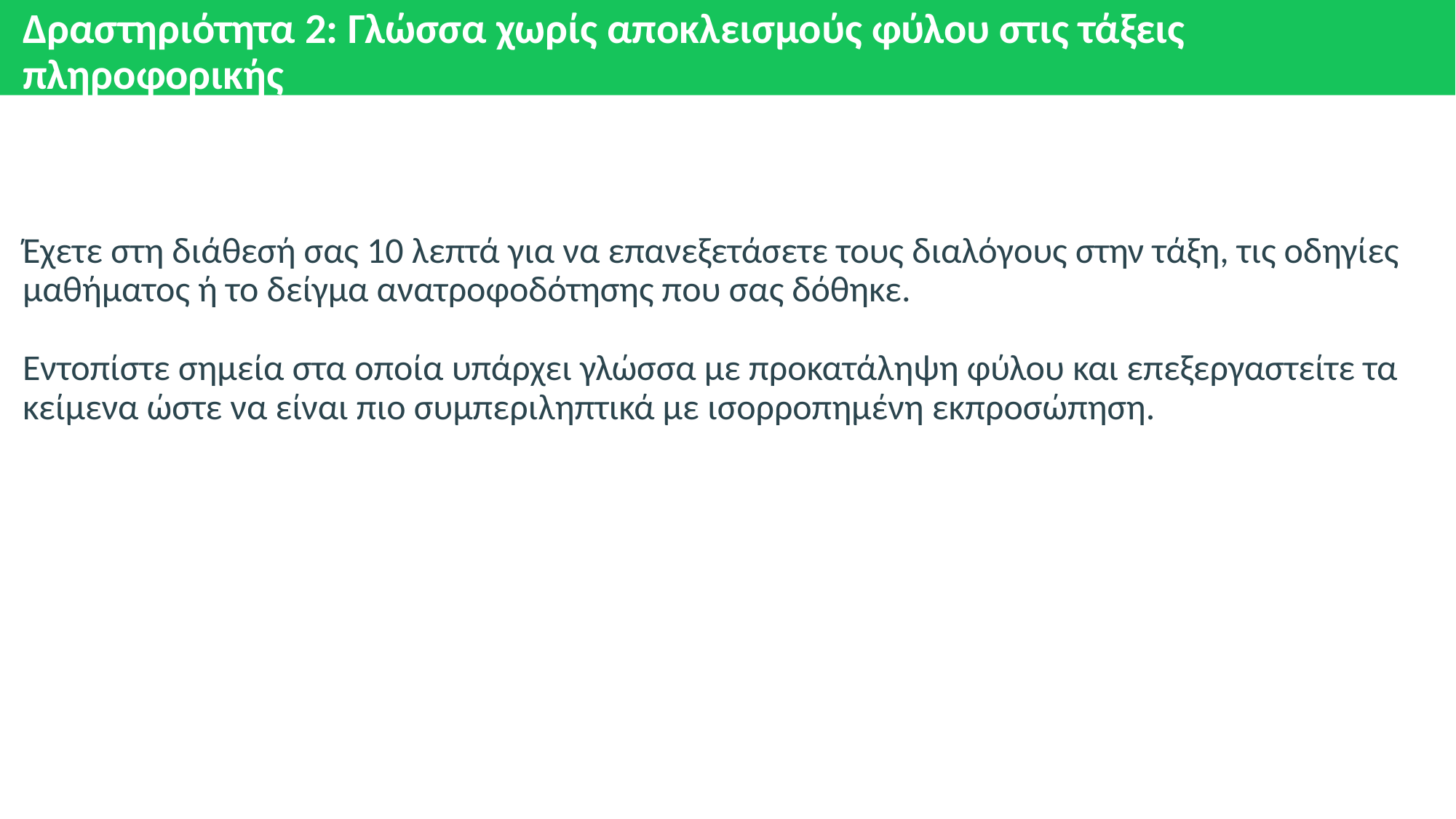

# Δραστηριότητα 2: Γλώσσα χωρίς αποκλεισμούς φύλου στις τάξεις πληροφορικής
Έχετε στη διάθεσή σας 10 λεπτά για να επανεξετάσετε τους διαλόγους στην τάξη, τις οδηγίες μαθήματος ή το δείγμα ανατροφοδότησης που σας δόθηκε.

Εντοπίστε σημεία στα οποία υπάρχει γλώσσα με προκατάληψη φύλου και επεξεργαστείτε τα κείμενα ώστε να είναι πιο συμπεριληπτικά με ισορροπημένη εκπροσώπηση.